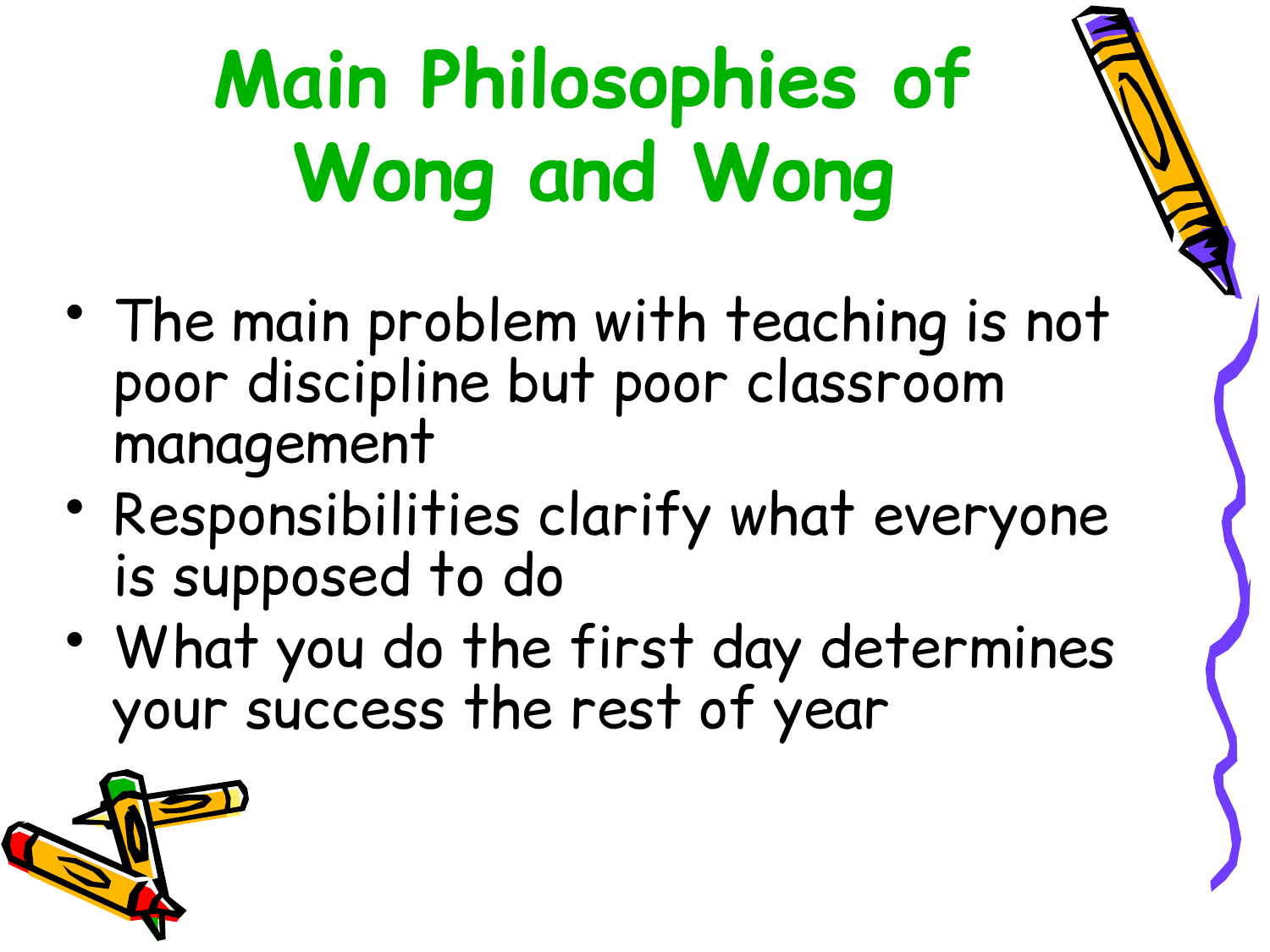

# Main Philosophies of Wong and Wong
The main problem with teaching is not poor discipline but poor classroom management
Responsibilities clarify what everyone is supposed to do
What you do the first day determines your success the rest of year